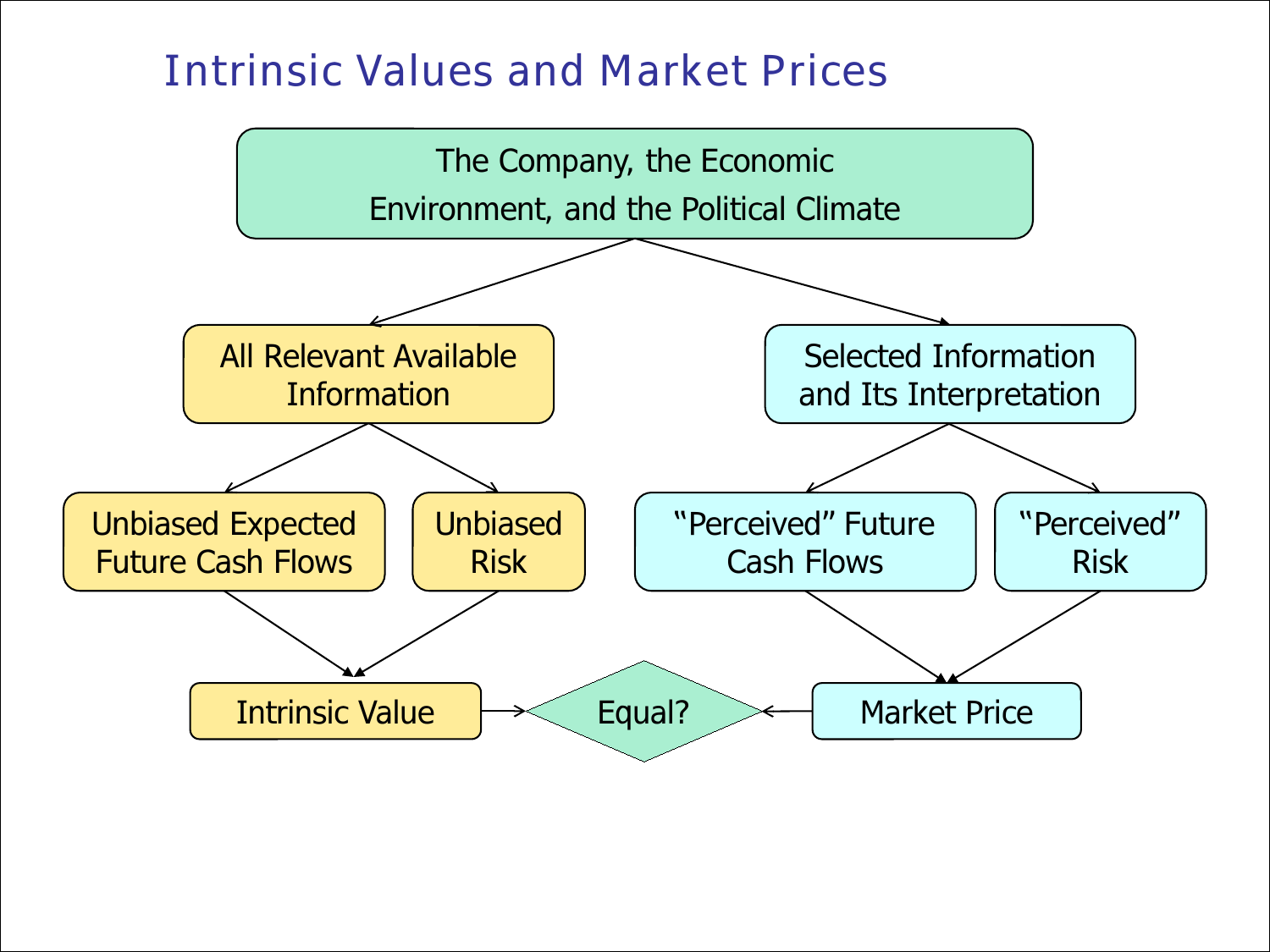

Intrinsic Values and Market Prices
The Company, the Economic
Environment, and the Political Climate
All Relevant Available Information
Selected Information and Its Interpretation
Unbiased Expected Future Cash Flows
Unbiased Risk
“Perceived” Future Cash Flows
“Perceived” Risk
Equal?
Intrinsic Value
Market Price